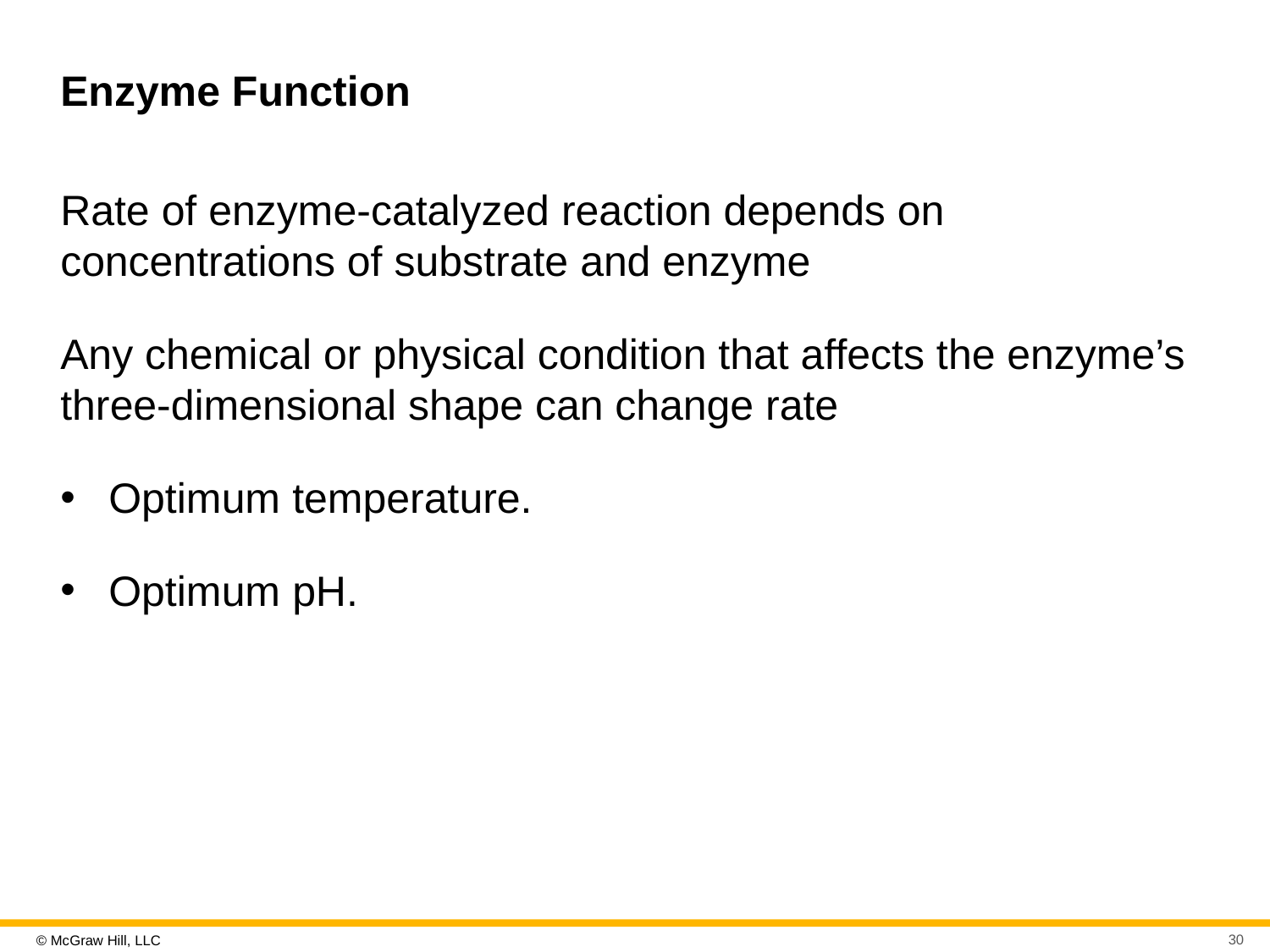

# Enzyme Function
Rate of enzyme-catalyzed reaction depends on concentrations of substrate and enzyme
Any chemical or physical condition that affects the enzyme’s three-dimensional shape can change rate
Optimum temperature.
Optimum pH.
30